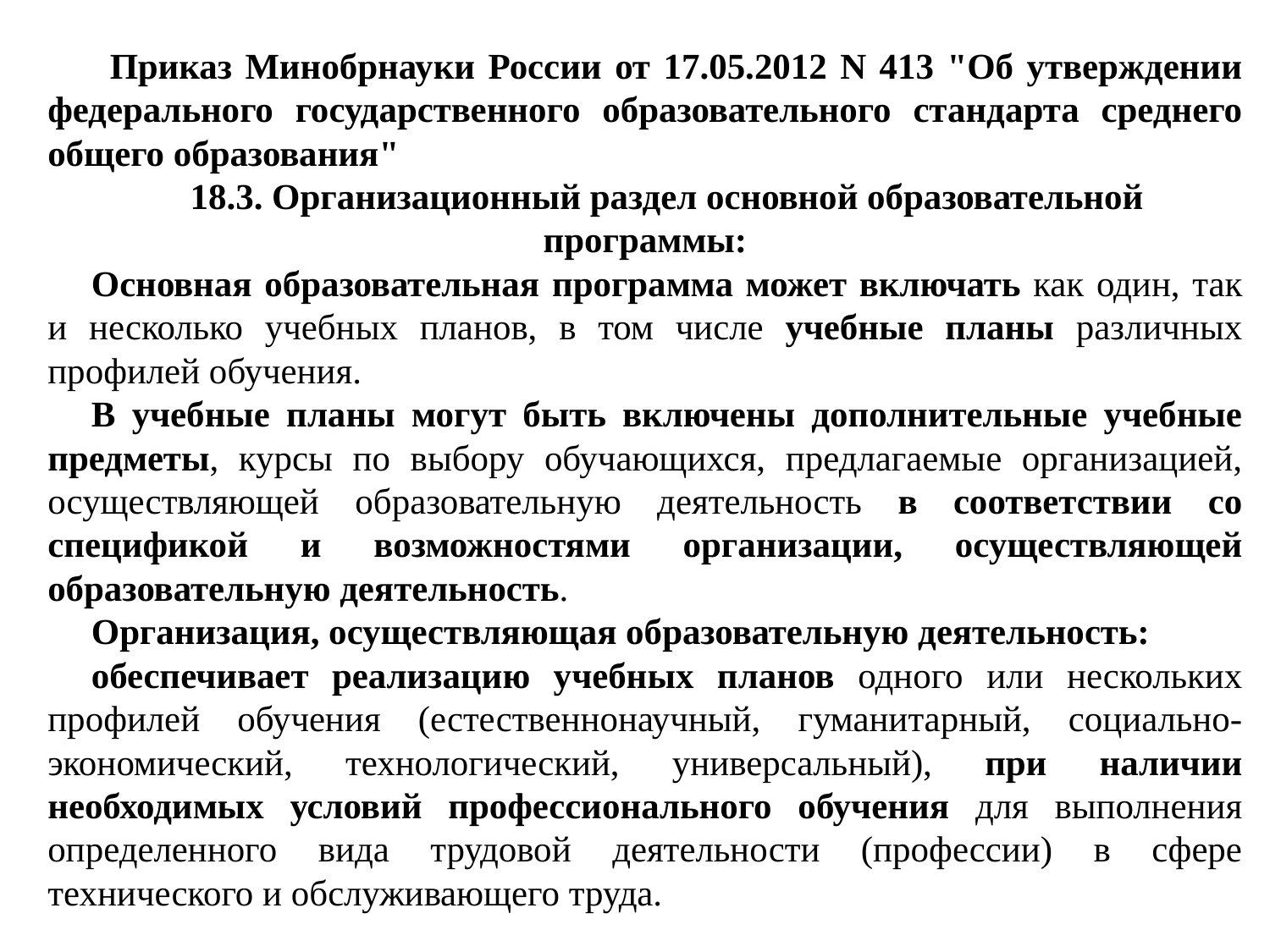

Приказ Минобрнауки России от 17.05.2012 N 413 "Об утверждении федерального государственного образовательного стандарта среднего общего образования"
18.3. Организационный раздел основной образовательной программы:
Основная образовательная программа может включать как один, так и несколько учебных планов, в том числе учебные планы различных профилей обучения.
В учебные планы могут быть включены дополнительные учебные предметы, курсы по выбору обучающихся, предлагаемые организацией, осуществляющей образовательную деятельность в соответствии со спецификой и возможностями организации, осуществляющей образовательную деятельность.
Организация, осуществляющая образовательную деятельность:
обеспечивает реализацию учебных планов одного или нескольких профилей обучения (естественнонаучный, гуманитарный, социально-экономический, технологический, универсальный), при наличии необходимых условий профессионального обучения для выполнения определенного вида трудовой деятельности (профессии) в сфере технического и обслуживающего труда.